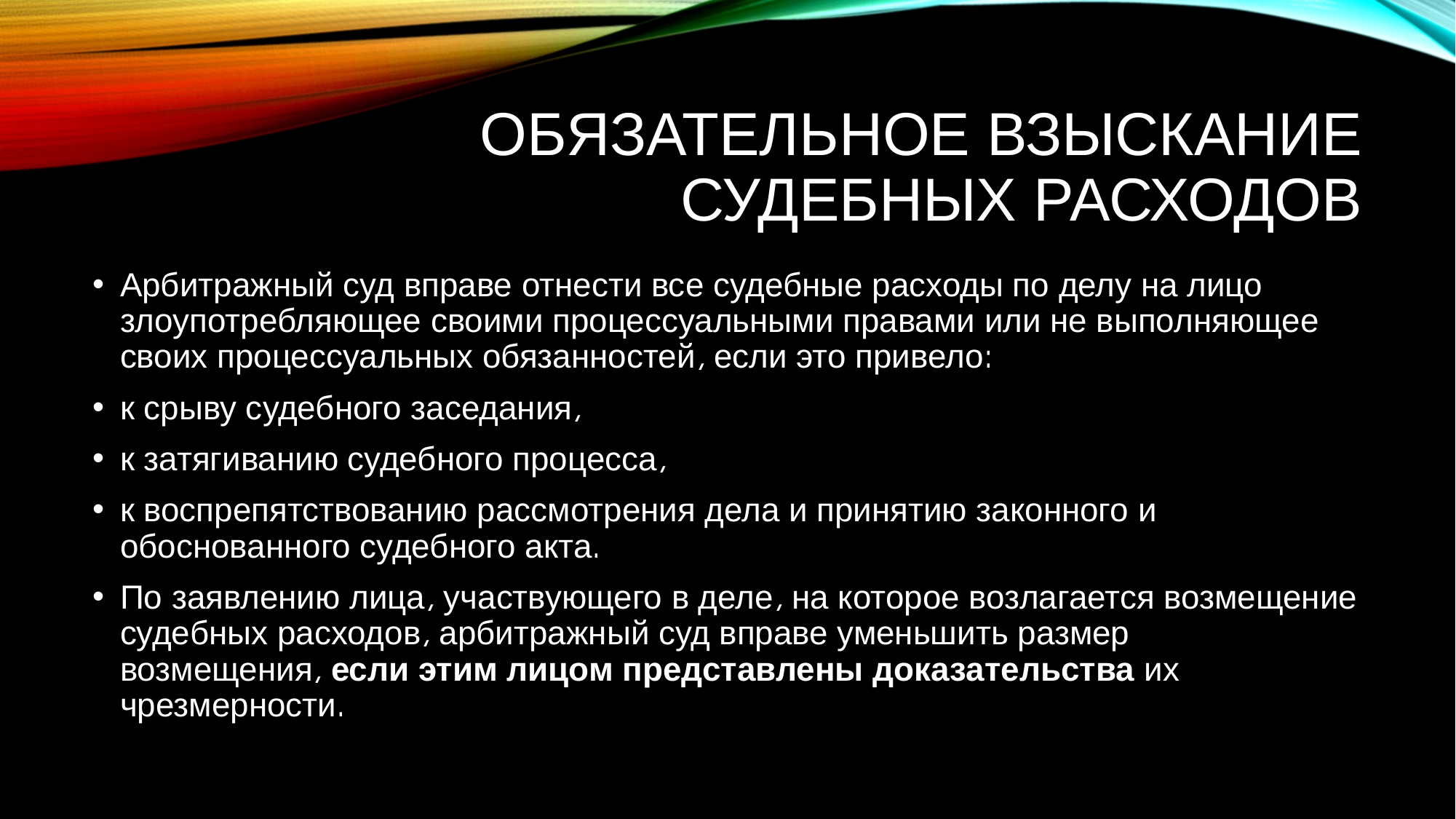

# Обязательное взыскание судебных расходов
Арбитражный суд вправе отнести все судебные расходы по делу на лицо злоупотребляющее своими процессуальными правами или не выполняющее своих процессуальных обязанностей, если это привело:
к срыву судебного заседания,
к затягиванию судебного процесса,
к воспрепятствованию рассмотрения дела и принятию законного и обоснованного судебного акта.
По заявлению лица, участвующего в деле, на которое возлагается возмещение судебных расходов, арбитражный суд вправе уменьшить размер возмещения, если этим лицом представлены доказательства их чрезмерности.